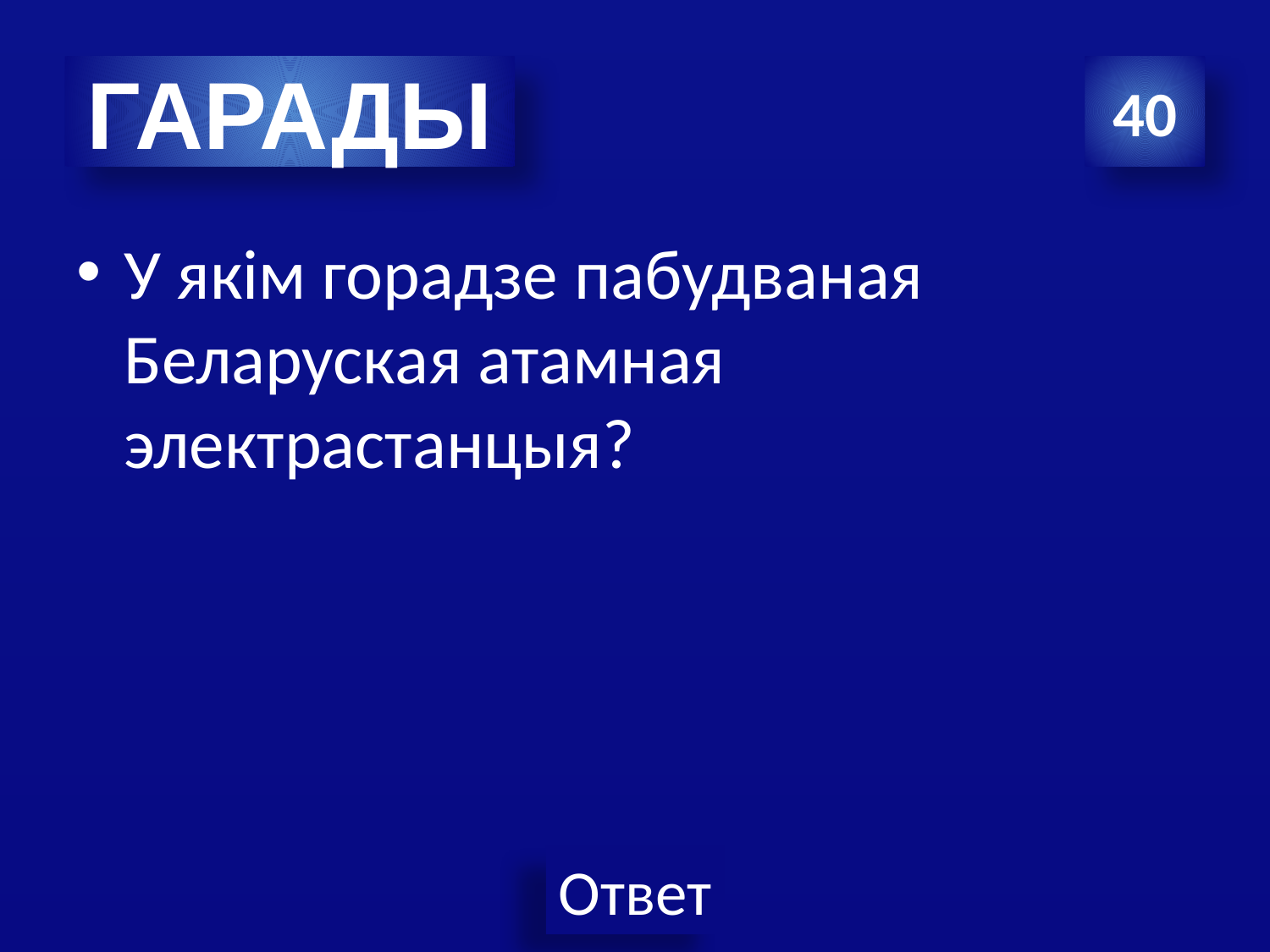

#
ГАРАДЫ
40
У якім горадзе пабудваная Беларуская атамная электрастанцыя?